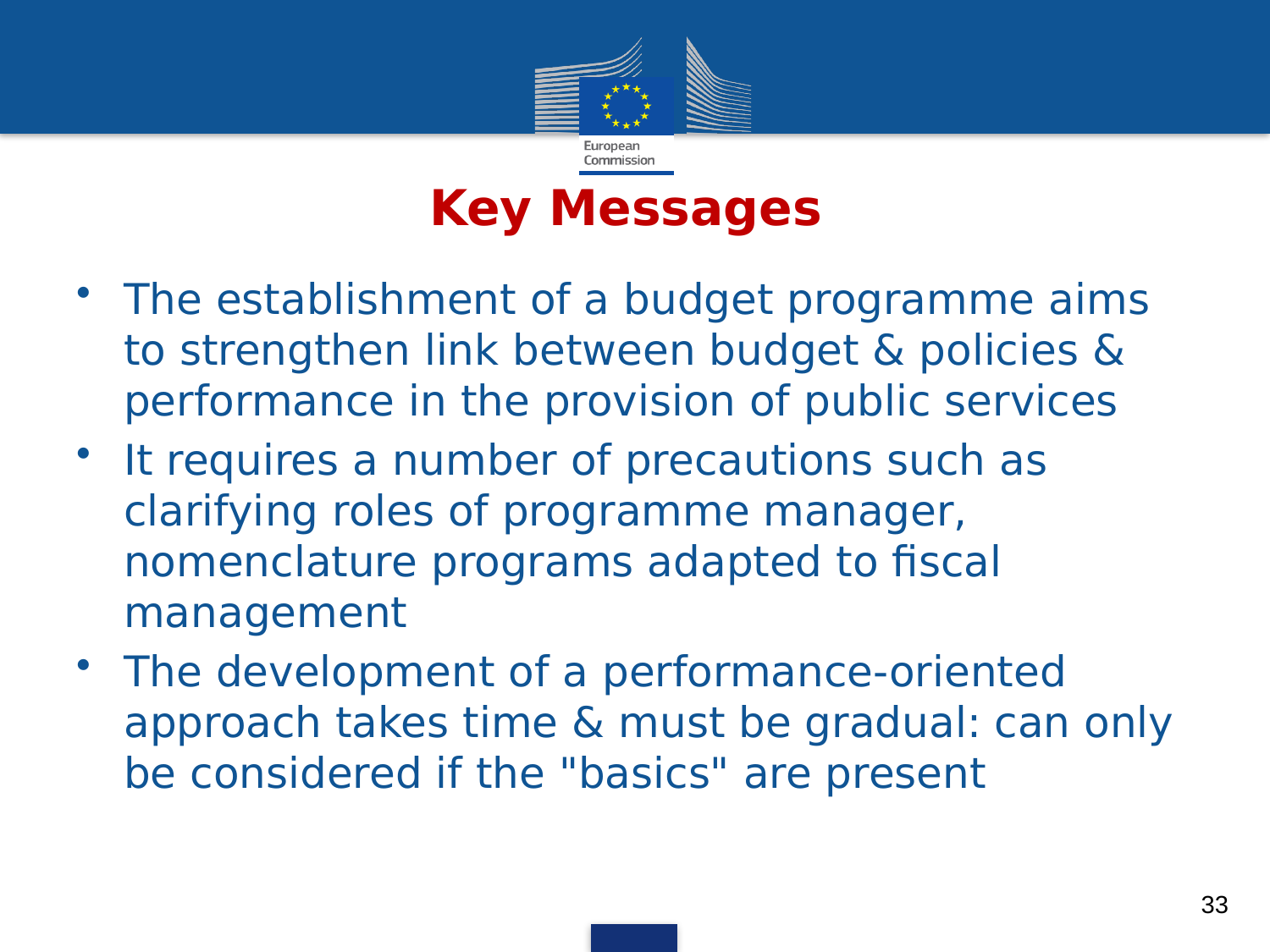

# Key Messages
The establishment of a budget programme aims to strengthen link between budget & policies & performance in the provision of public services
It requires a number of precautions such as clarifying roles of programme manager, nomenclature programs adapted to fiscal management
The development of a performance-oriented approach takes time & must be gradual: can only be considered if the "basics" are present
33